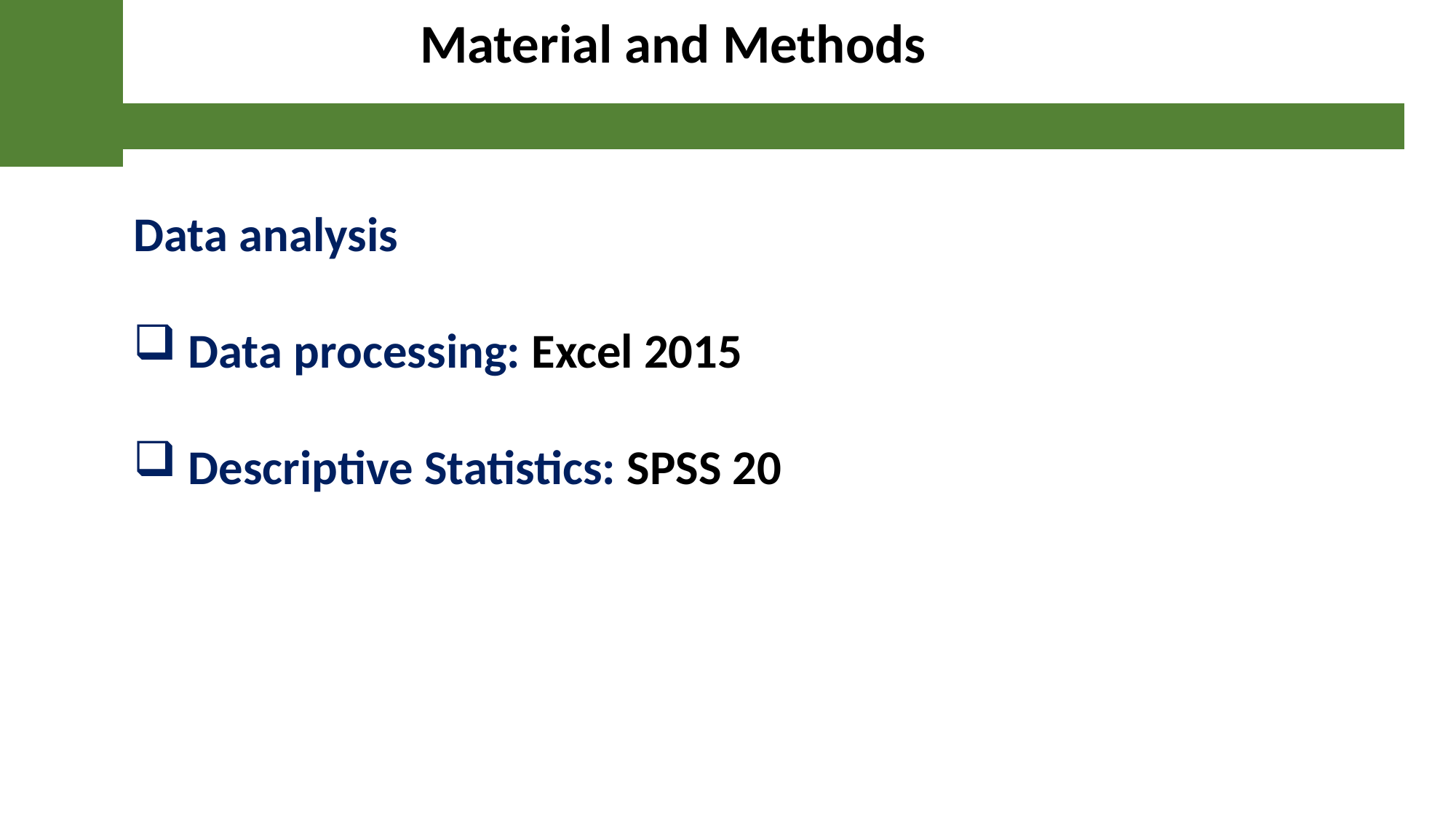

Material and Methods

Data analysis

Data processing: Excel 2015

Descriptive Statistics: SPSS 20